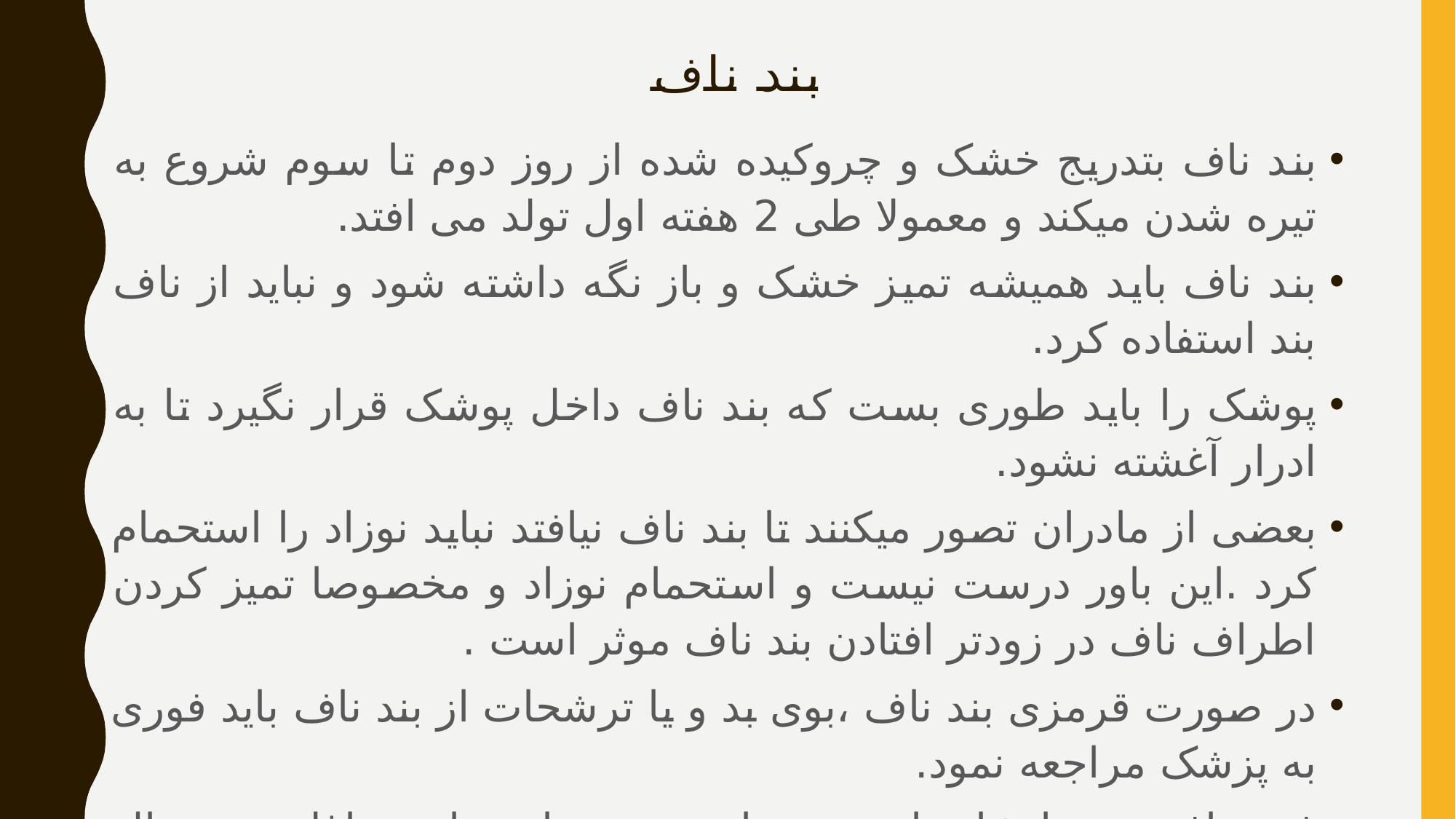

# بند ناف
بند ناف بتدریج خشک و چروکیده شده از روز دوم تا سوم شروع به تیره شدن میکند و معمولا طی 2 هفته اول تولد می افتد.
بند ناف باید همیشه تمیز خشک و باز نگه داشته شود و نباید از ناف بند استفاده کرد.
پوشک را باید طوری بست که بند ناف داخل پوشک قرار نگیرد تا به ادرار آغشته نشود.
بعضی از مادران تصور میکنند تا بند ناف نیافتد نباید نوزاد را استحمام کرد .این باور درست نیست و استحمام نوزاد و مخصوصا تمیز کردن اطراف ناف در زودتر افتادن بند ناف موثر است .
در صورت قرمزی بند ناف ،بوی بد و یا ترشحات از بند ناف باید فوری به پزشک مراجعه نمود.
فتق نافی نسبتا شایع است و نیازی به درمان ندارد و اغلب در سال های اول زندگی (تا حدود دو سالگی )بهبود می یابد